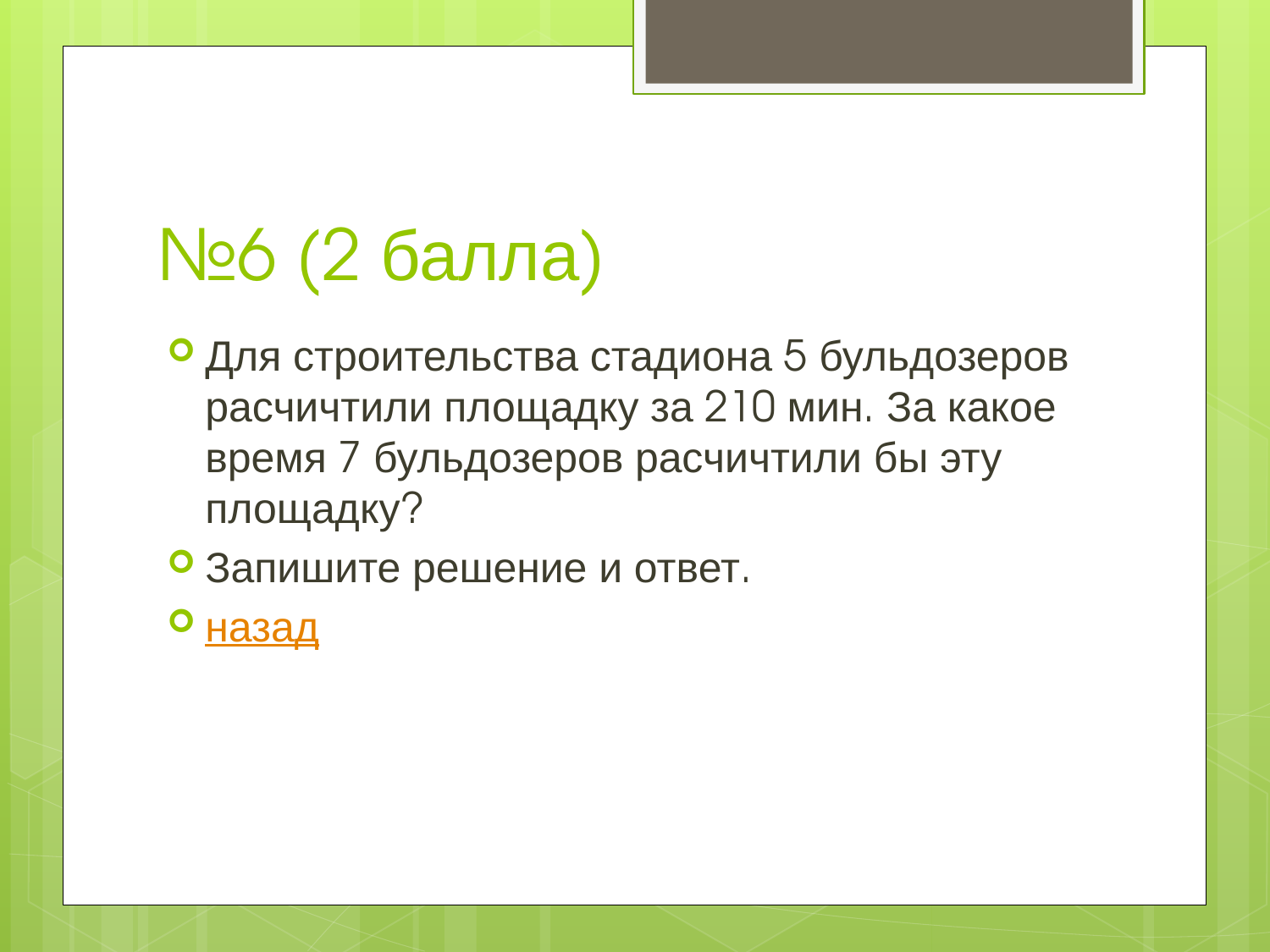

# №6 (2 балла)
Для строительства стадиона 5 бульдозеров расчичтили площадку за 210 мин. За какое время 7 бульдозеров расчичтили бы эту площадку?
Запишите решение и ответ.
назад